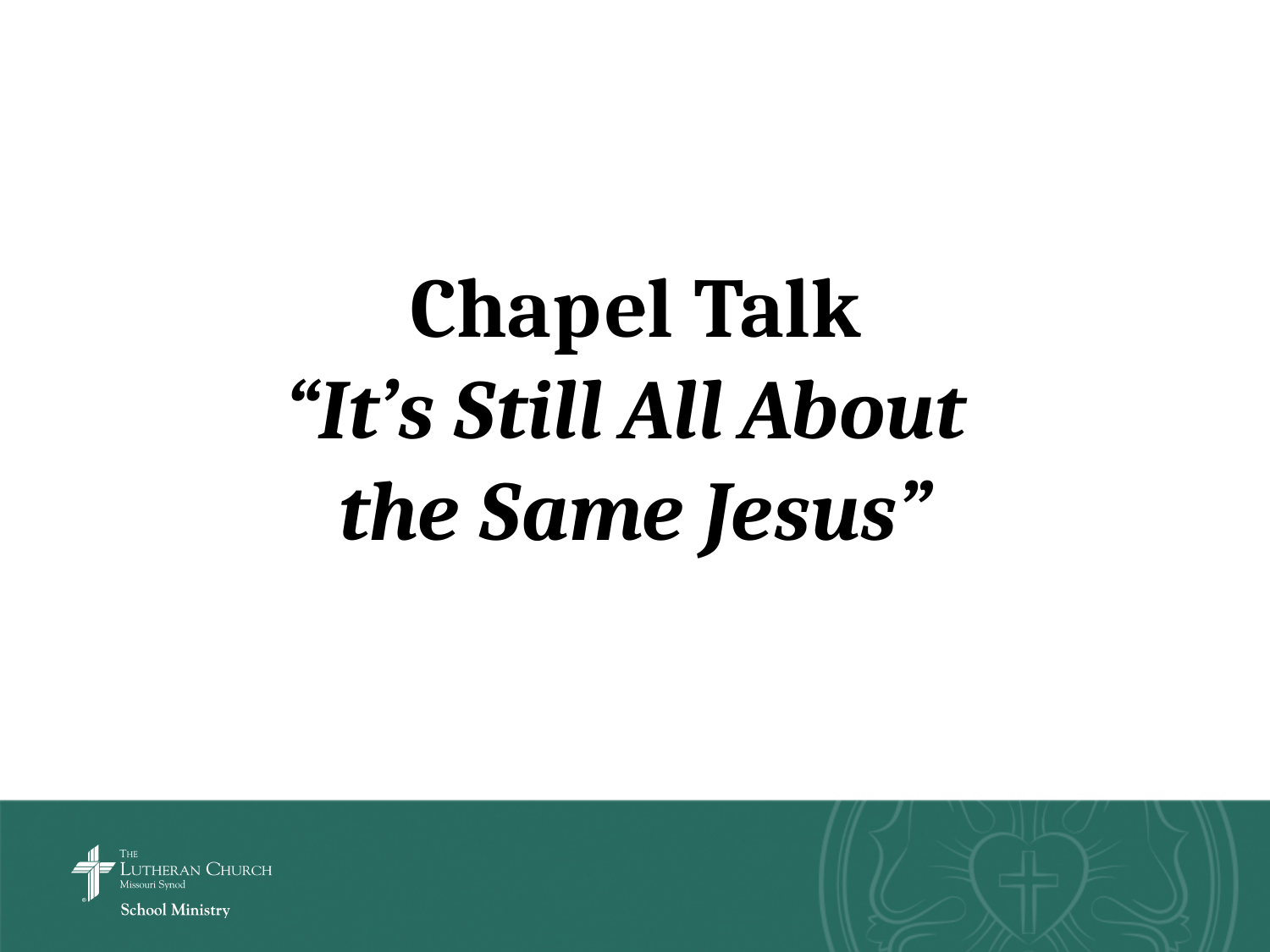

# Chapel Talk “It’s Still All About the Same Jesus”